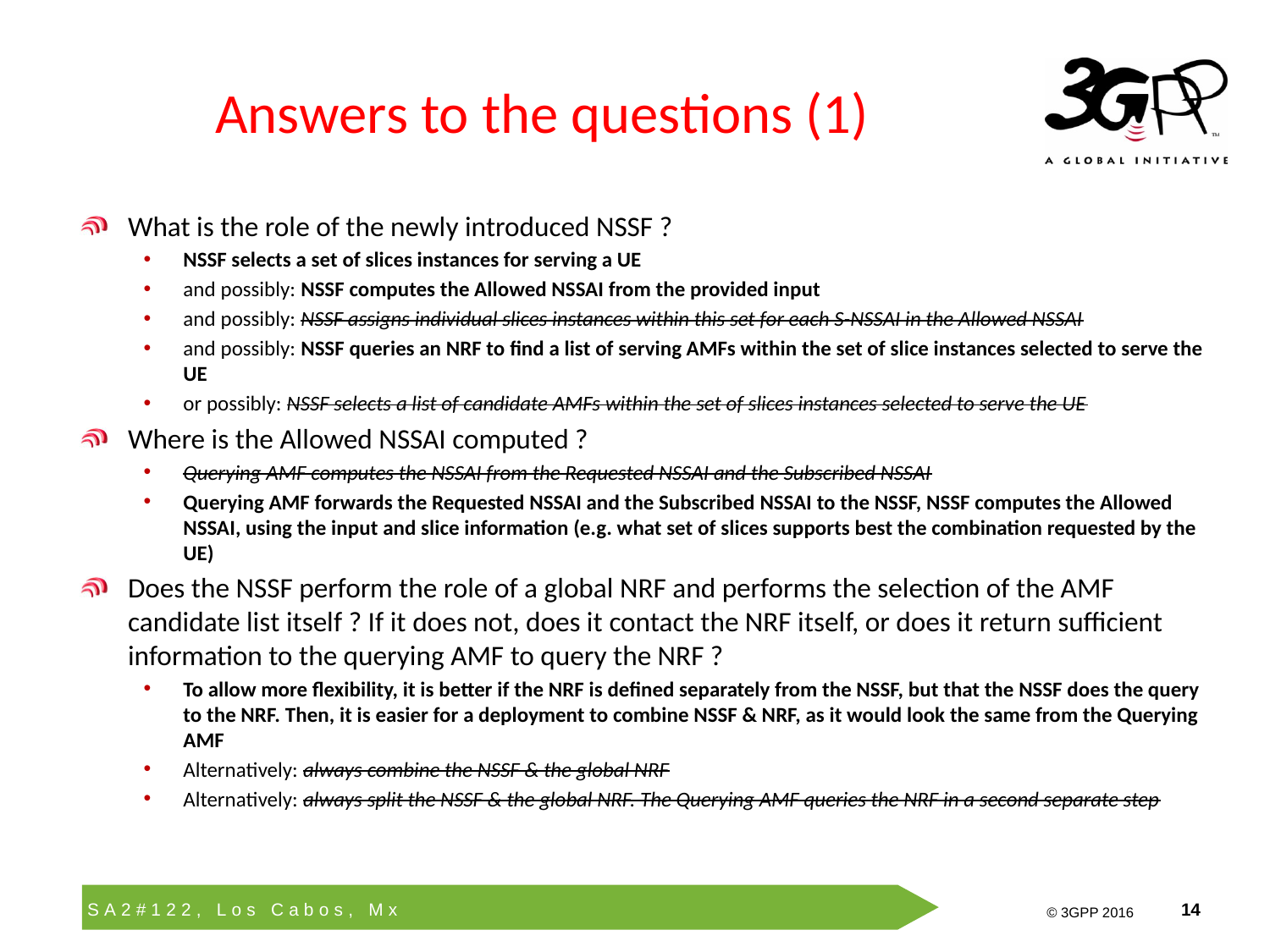

# Answers to the questions (1)
What is the role of the newly introduced NSSF ?
NSSF selects a set of slices instances for serving a UE
and possibly: NSSF computes the Allowed NSSAI from the provided input
and possibly: NSSF assigns individual slices instances within this set for each S-NSSAI in the Allowed NSSAI
and possibly: NSSF queries an NRF to find a list of serving AMFs within the set of slice instances selected to serve the UE
or possibly: NSSF selects a list of candidate AMFs within the set of slices instances selected to serve the UE
Where is the Allowed NSSAI computed ?
Querying AMF computes the NSSAI from the Requested NSSAI and the Subscribed NSSAI
Querying AMF forwards the Requested NSSAI and the Subscribed NSSAI to the NSSF, NSSF computes the Allowed NSSAI, using the input and slice information (e.g. what set of slices supports best the combination requested by the UE)
Does the NSSF perform the role of a global NRF and performs the selection of the AMF candidate list itself ? If it does not, does it contact the NRF itself, or does it return sufficient information to the querying AMF to query the NRF ?
To allow more flexibility, it is better if the NRF is defined separately from the NSSF, but that the NSSF does the query to the NRF. Then, it is easier for a deployment to combine NSSF & NRF, as it would look the same from the Querying AMF
Alternatively: always combine the NSSF & the global NRF
Alternatively: always split the NSSF & the global NRF. The Querying AMF queries the NRF in a second separate step